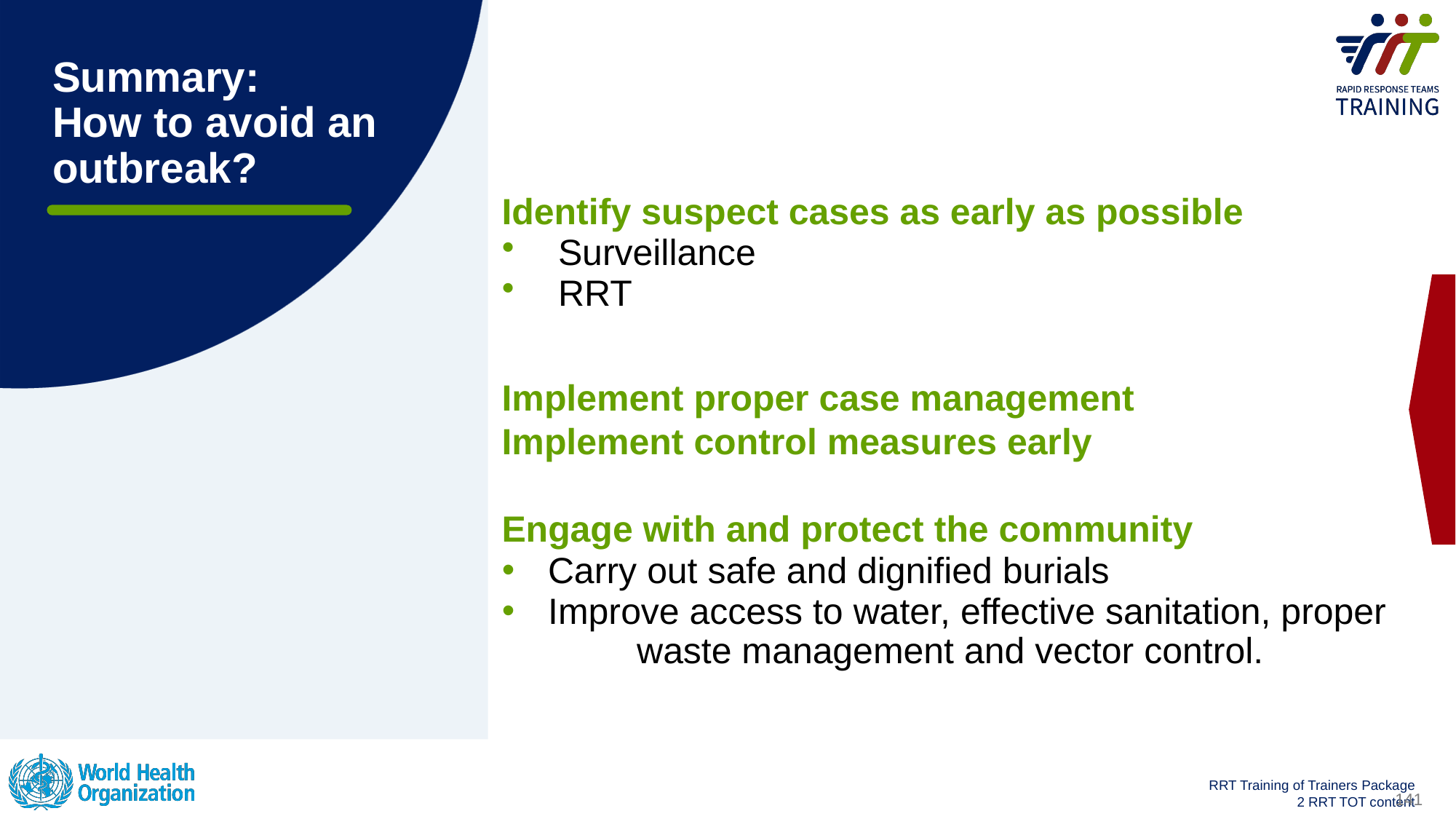

# Summary: How to avoid an outbreak?
Identify suspect cases as early as possible
   Surveillance
   RRT

Implement proper case management
Implement control measures early

Engage with and protect the community
  Carry out safe and dignified burials
  Improve access to water, effective sanitation, proper 	waste management and vector control.